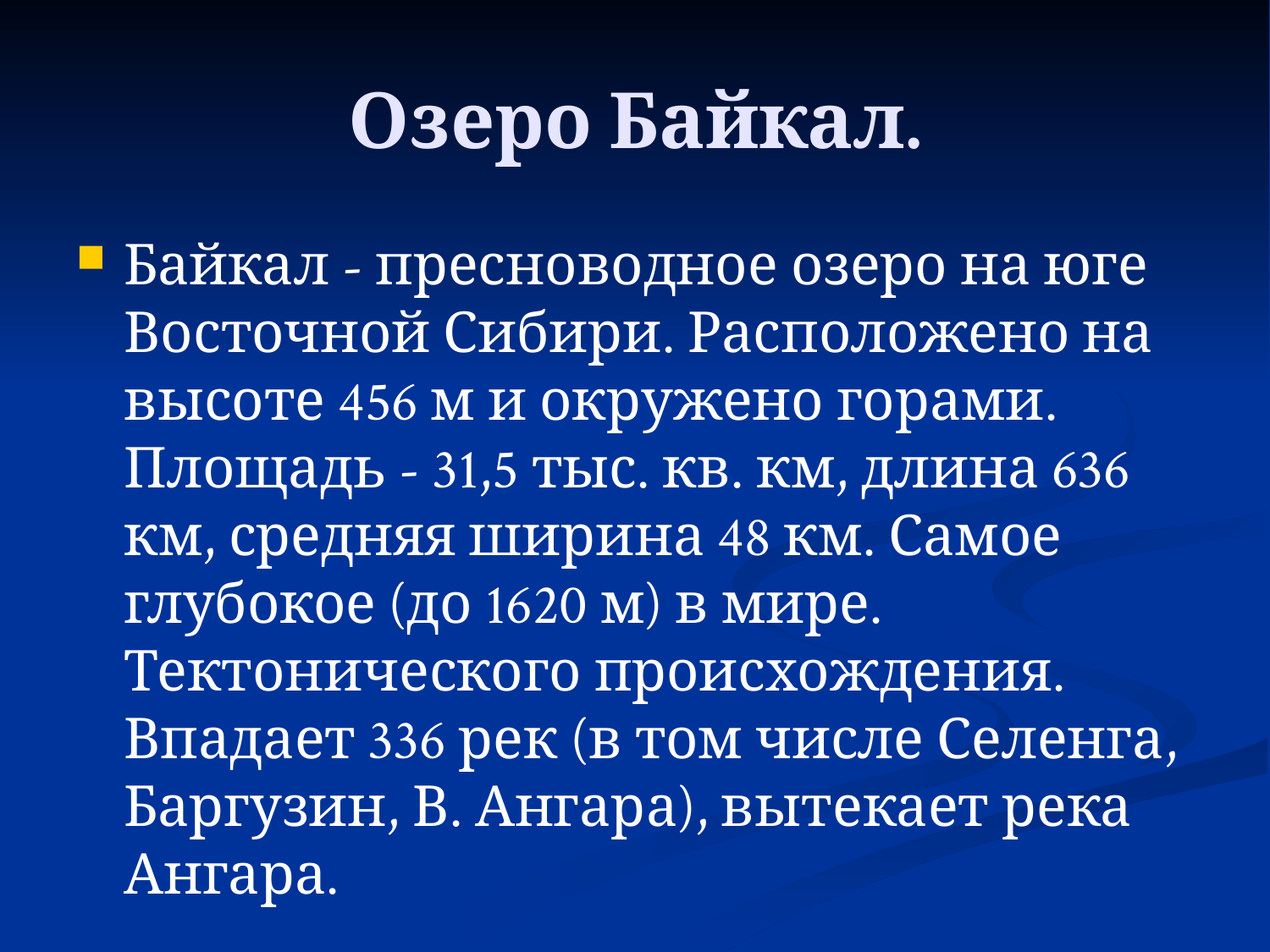

# Озеро Байкал.
Байкал - пресноводное озеро на юге Восточной Сибири. Расположено на высоте 456 м и окружено горами. Площадь - 31,5 тыс. кв. км, длина 636 км, средняя ширина 48 км. Самое глубокое (до 1620 м) в мире. Тектонического происхождения. Впадает 336 рек (в том числе Селенга, Баргузин, В. Ангара), вытекает река Ангара.